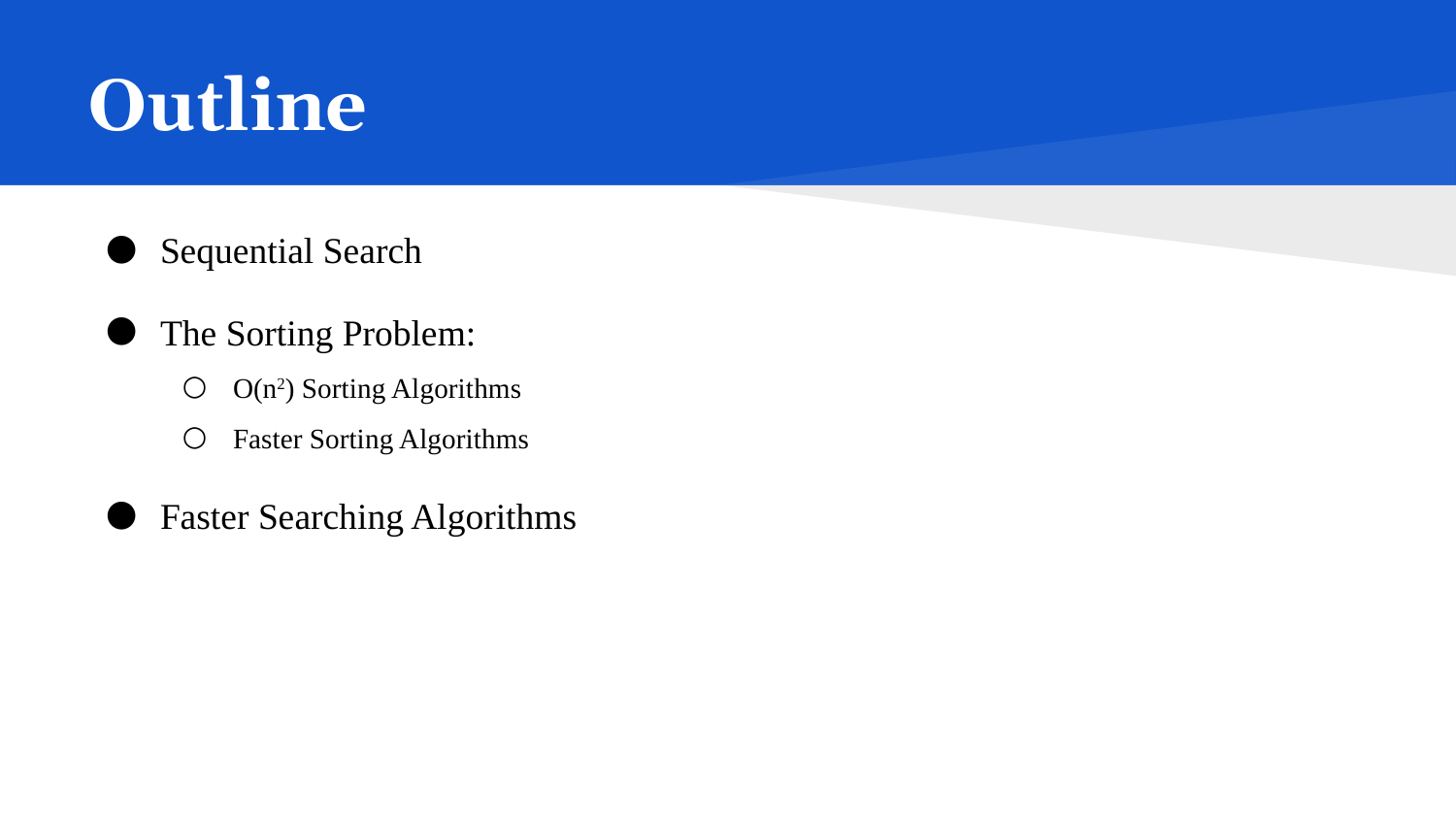

# Outline
Sequential Search
The Sorting Problem:
O(n2) Sorting Algorithms
Faster Sorting Algorithms
Faster Searching Algorithms